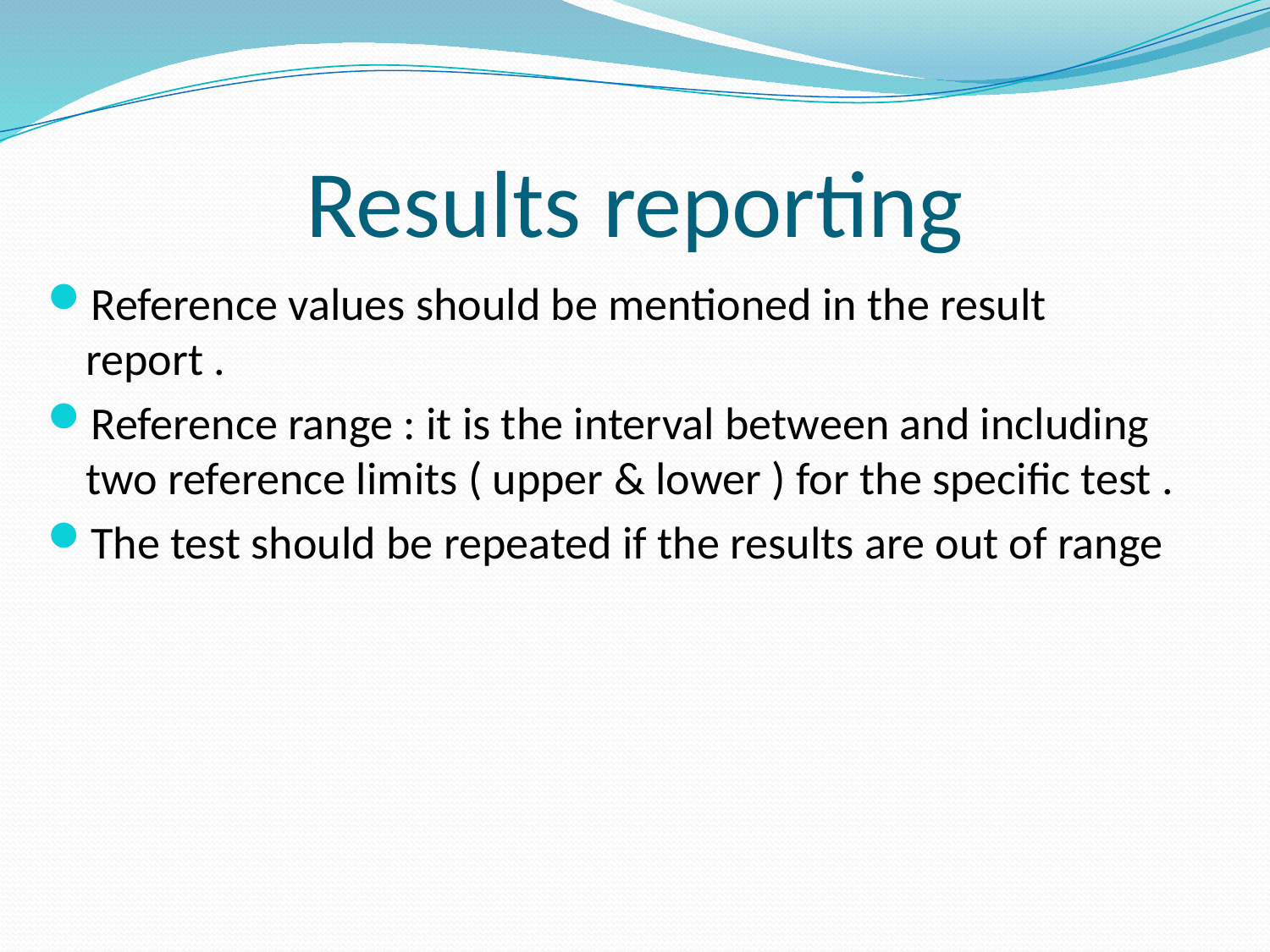

# Results reporting
Reference values should be mentioned in the result report .
Reference range : it is the interval between and including two reference limits ( upper & lower ) for the specific test .
The test should be repeated if the results are out of range